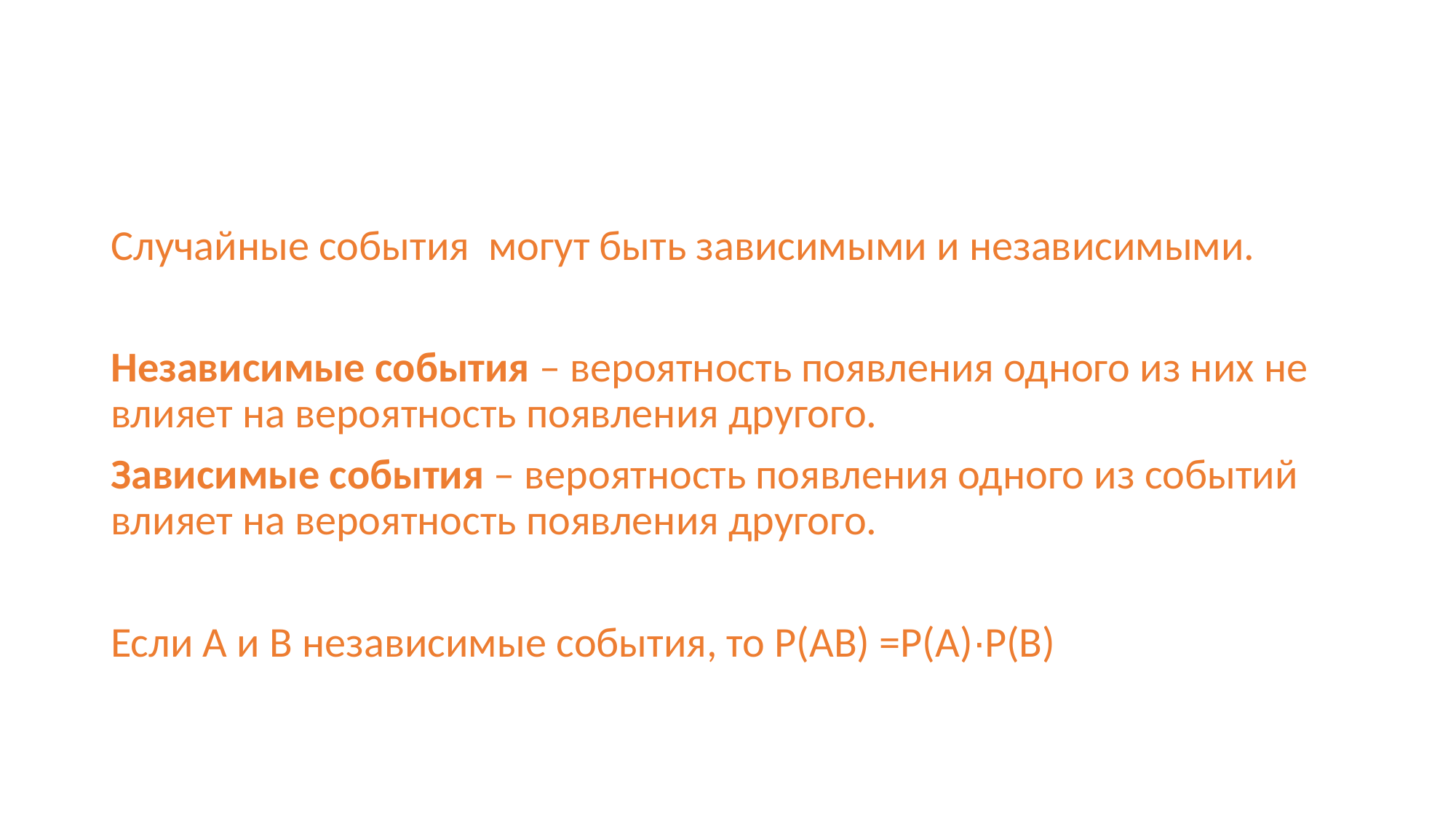

#
Случайные события  могут быть зависимыми и независимыми.

Независимые события – вероятность появления одного из них не влияет на вероятность появления другого.
Зависимые события – вероятность появления одного из событий влияет на вероятность появления другого.

Если А и В независимые события, то Р(АВ) =Р(А)∙Р(В)